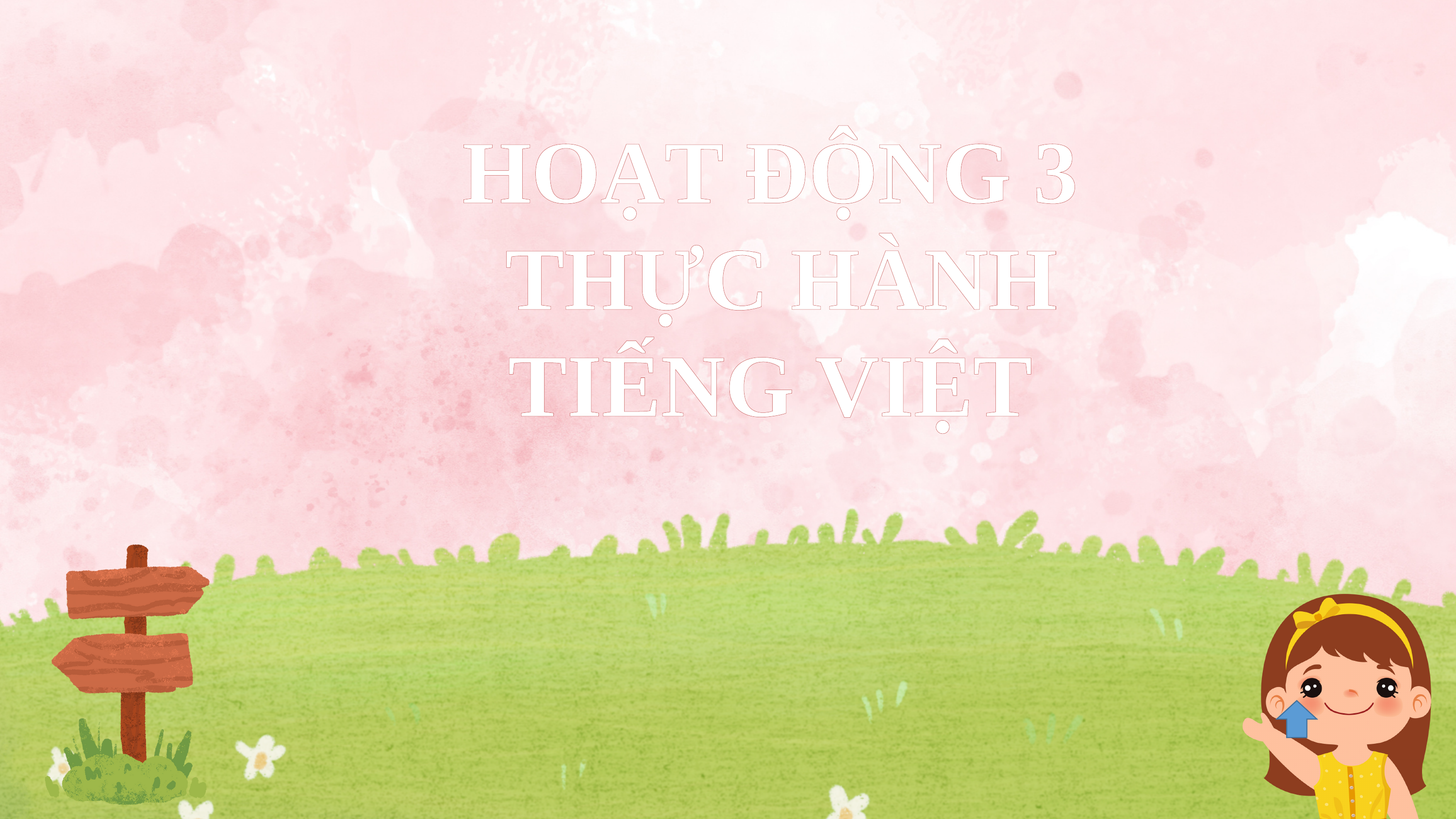

HOẠT ĐỘNG 3
 THỰC HÀNH TIẾNG VIỆT